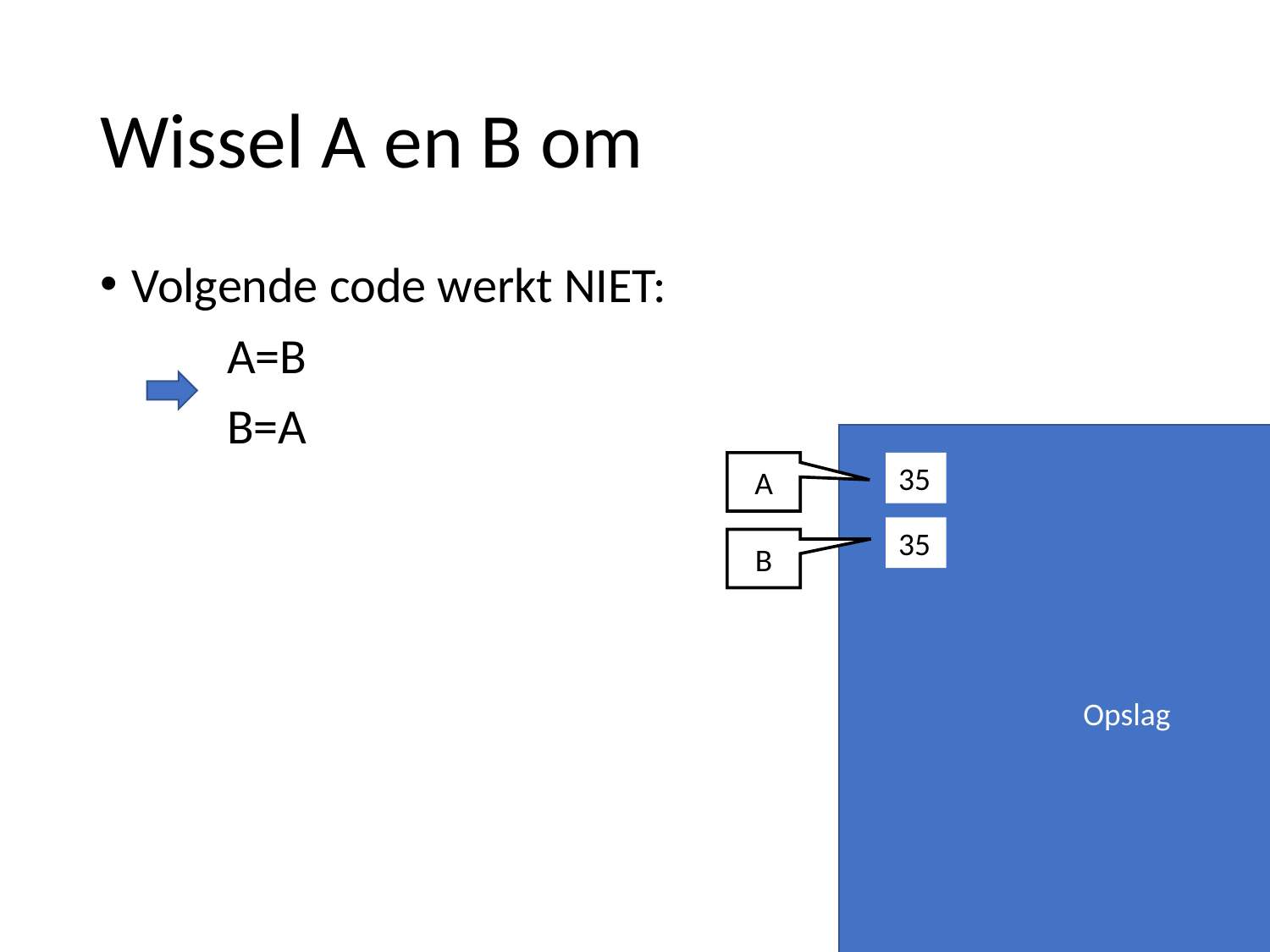

# Wissel A en B om
Volgende code werkt NIET:
	A=B
	B=A

Opslag
A
35
35
B